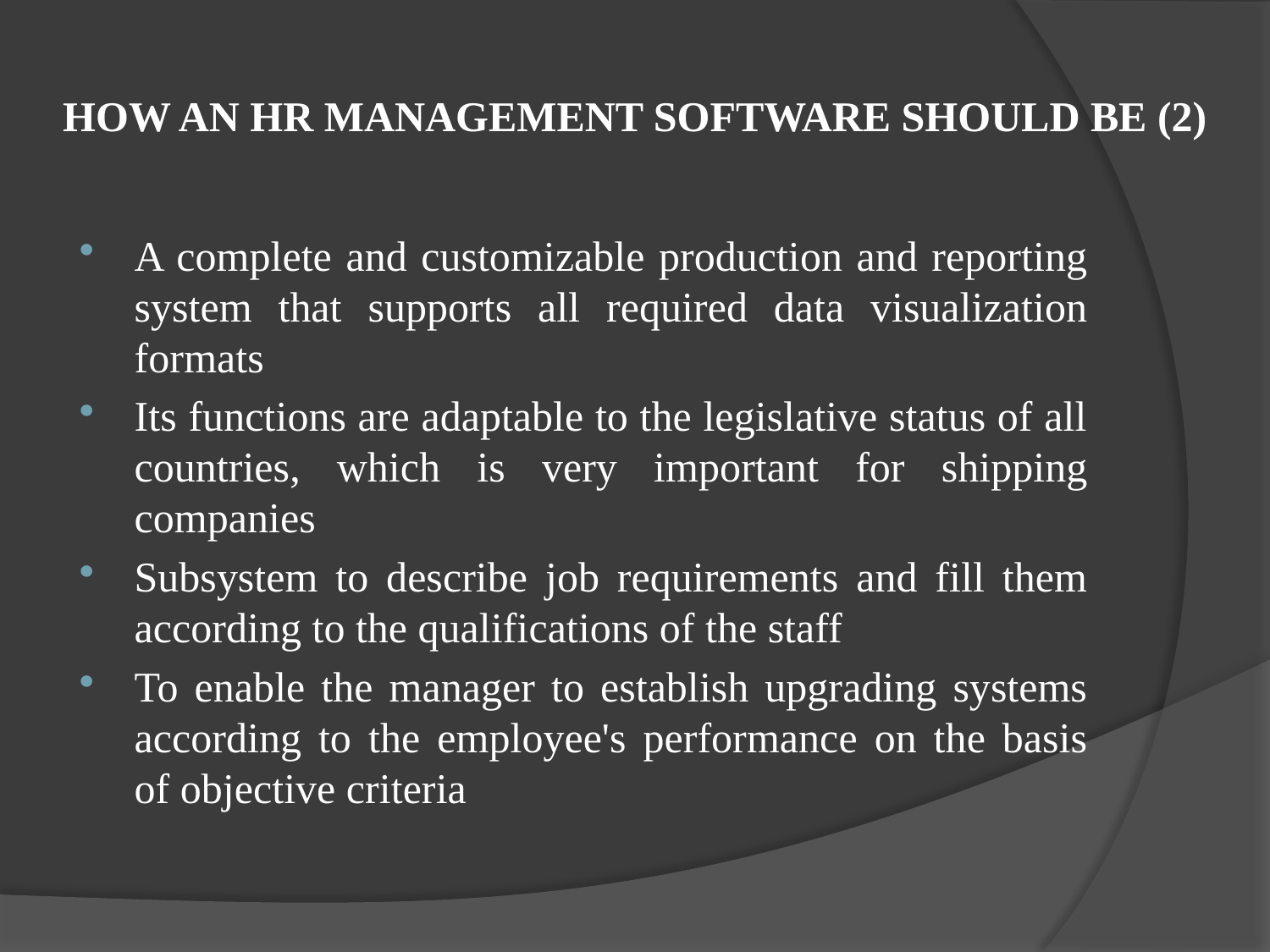

# HOW AN HR MANAGEMENT SOFTWARE SHOULD BE (2)
A complete and customizable production and reporting system that supports all required data visualization formats
Its functions are adaptable to the legislative status of all countries, which is very important for shipping companies
Subsystem to describe job requirements and fill them according to the qualifications of the staff
To enable the manager to establish upgrading systems according to the employee's performance on the basis of objective criteria